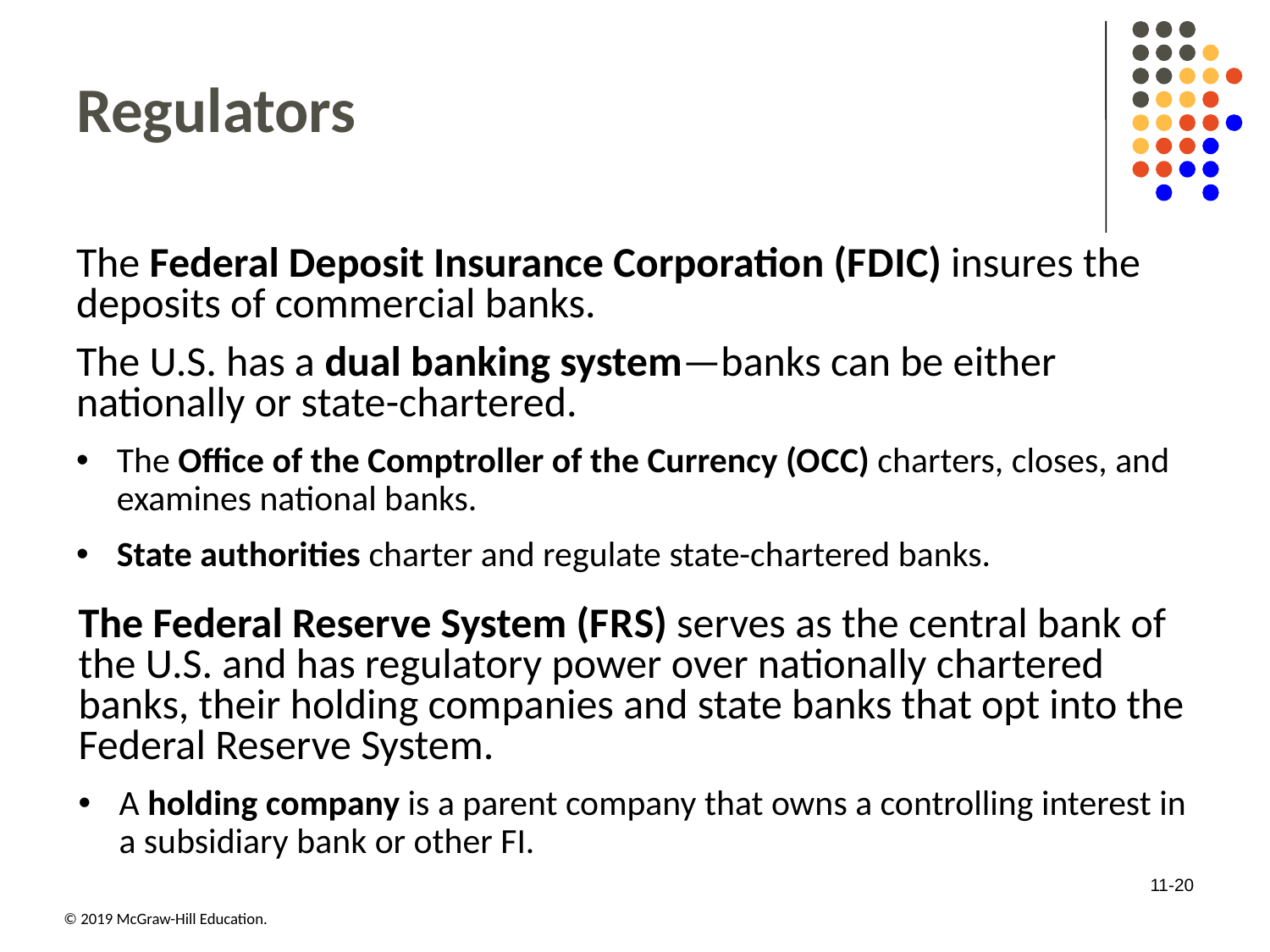

# Regulators
The Federal Deposit Insurance Corporation (F D I C) insures the deposits of commercial banks.
The U.S. has a dual banking system—banks can be either nationally or state-chartered.
The Office of the Comptroller of the Currency (O C C) charters, closes, and examines national banks.
State authorities charter and regulate state-chartered banks.
The Federal Reserve System (F R S) serves as the central bank of the U.S. and has regulatory power over nationally chartered banks, their holding companies and state banks that opt into the Federal Reserve System.
A holding company is a parent company that owns a controlling interest in a subsidiary bank or other FI.
11-20